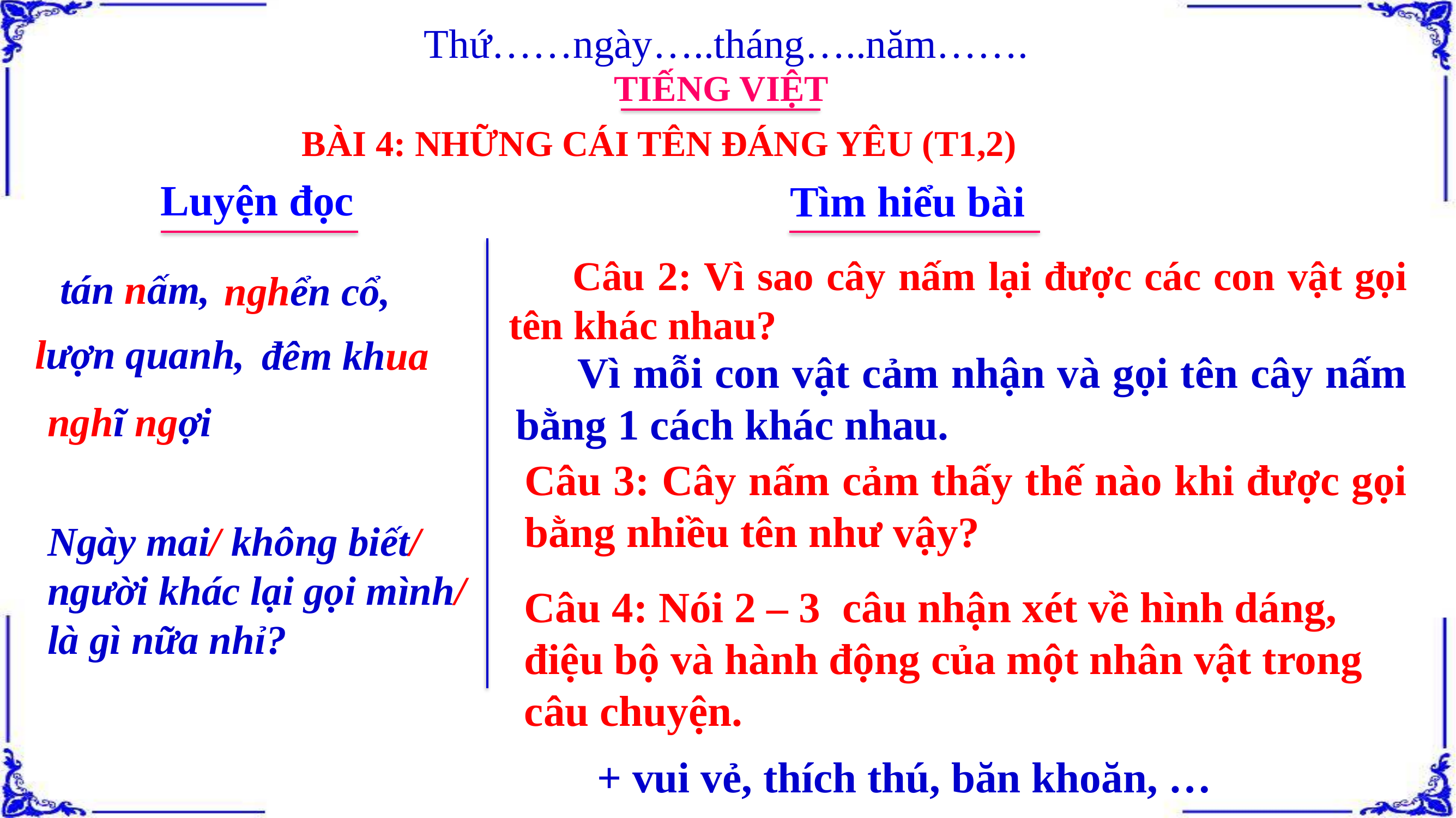

Thứ……ngày…..tháng…..năm…….
TIẾNG VIỆT
BÀI 4: NHỮNG CÁI TÊN ĐÁNG YÊU (T1,2)
Luyện đọc
Tìm hiểu bài
     Câu 2: Vì sao cây nấm lại được các con vật gọi tên khác nhau?
tán nấm,
nghển cổ,
lượn quanh,
đêm khua
     Vì mỗi con vật cảm nhận và gọi tên cây nấm bằng 1 cách khác nhau.
nghĩ ngợi
Câu 3: Cây nấm cảm thấy thế nào khi được gọi bằng nhiều tên như vậy?
Ngày mai/ không biết/ người khác lại gọi mình/ là gì nữa nhỉ?
Câu 4: Nói 2 – 3  câu nhận xét về hình dáng, điệu bộ và hành động của một nhân vật trong câu chuyện.

+ vui vẻ, thích thú, băn khoăn, …